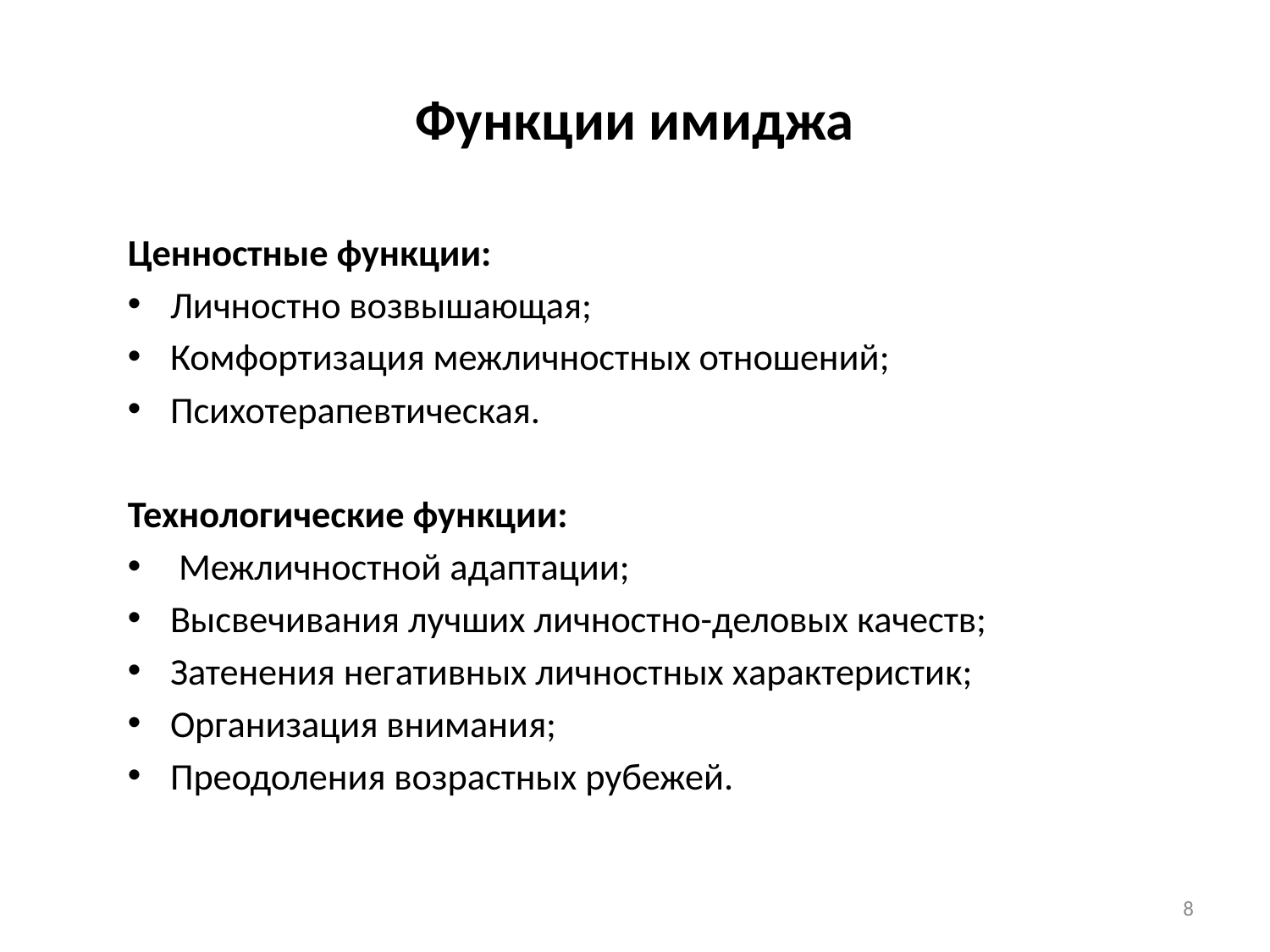

# Функции имиджа
Ценностные функции:
Личностно возвышающая;
Комфортизация межличностных отношений;
Психотерапевтическая.

Технологические функции:
 Межличностной адаптации;
Высвечивания лучших личностно-деловых качеств;
Затенения негативных личностных характеристик;
Организация внимания;
Преодоления возрастных рубежей.

8